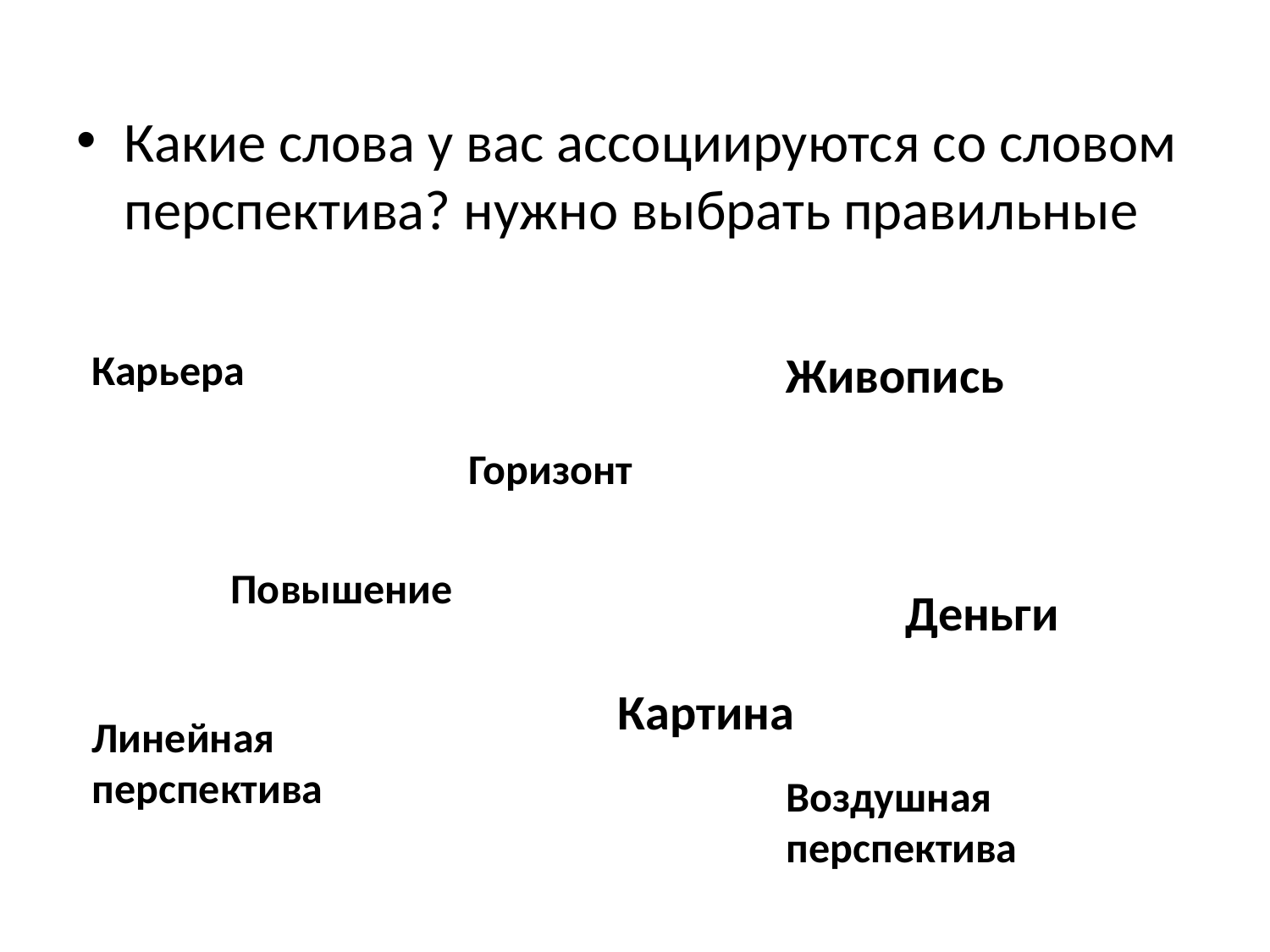

Какие слова у вас ассоциируются со словом  перспектива? нужно выбрать правильные
Карьера
Живопись
Горизонт
Повышение
Деньги
Картина
Линейная перспектива
Воздушная перспектива